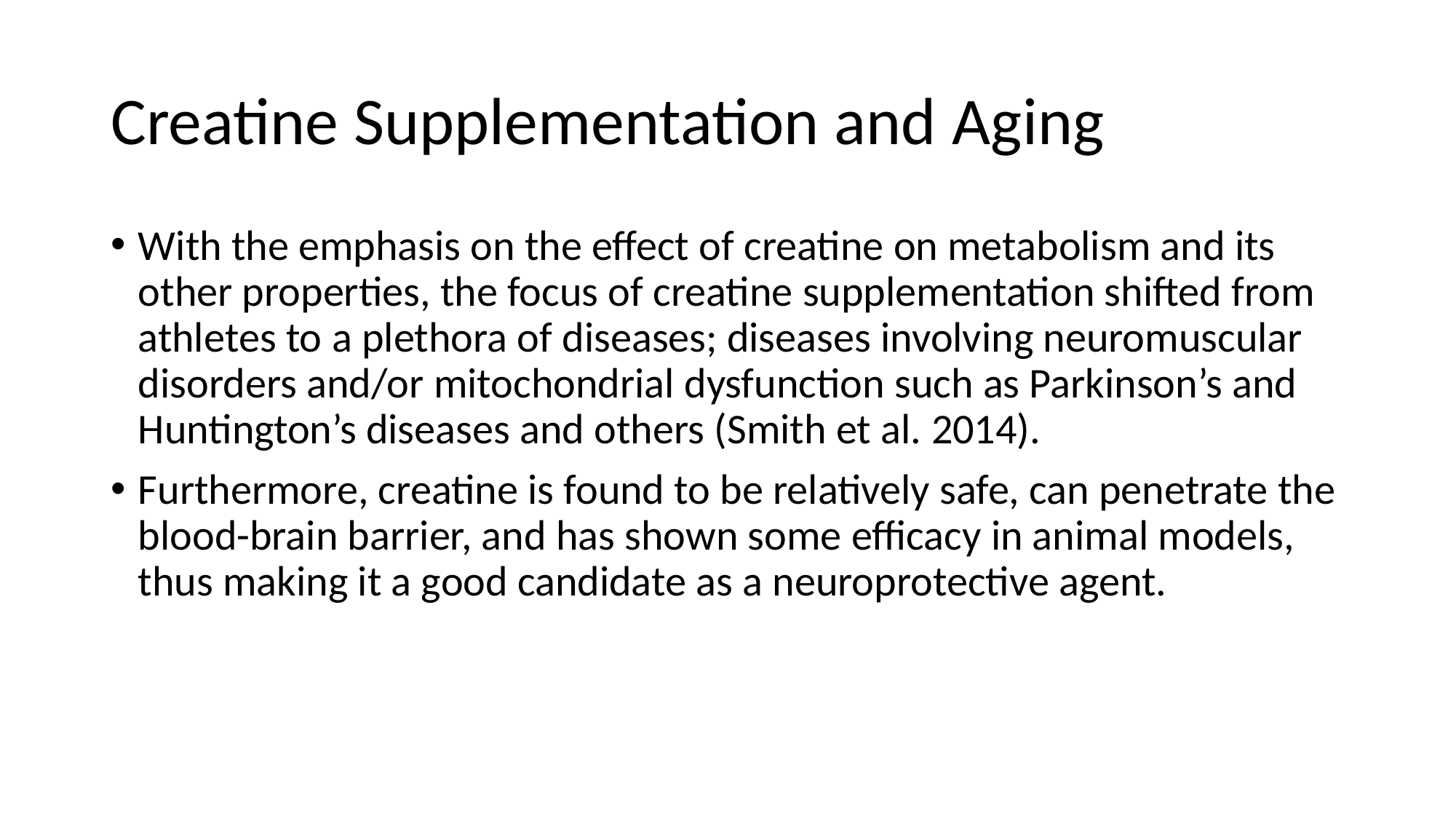

# Creatine Supplementation and Aging
With the emphasis on the effect of creatine on metabolism and its other properties, the focus of creatine supplementation shifted from athletes to a plethora of diseases; diseases involving neuromuscular disorders and/or mitochondrial dysfunction such as Parkinson’s and Huntington’s diseases and others (Smith et al. 2014).
Furthermore, creatine is found to be relatively safe, can penetrate the blood-brain barrier, and has shown some efficacy in animal models, thus making it a good candidate as a neuroprotective agent.